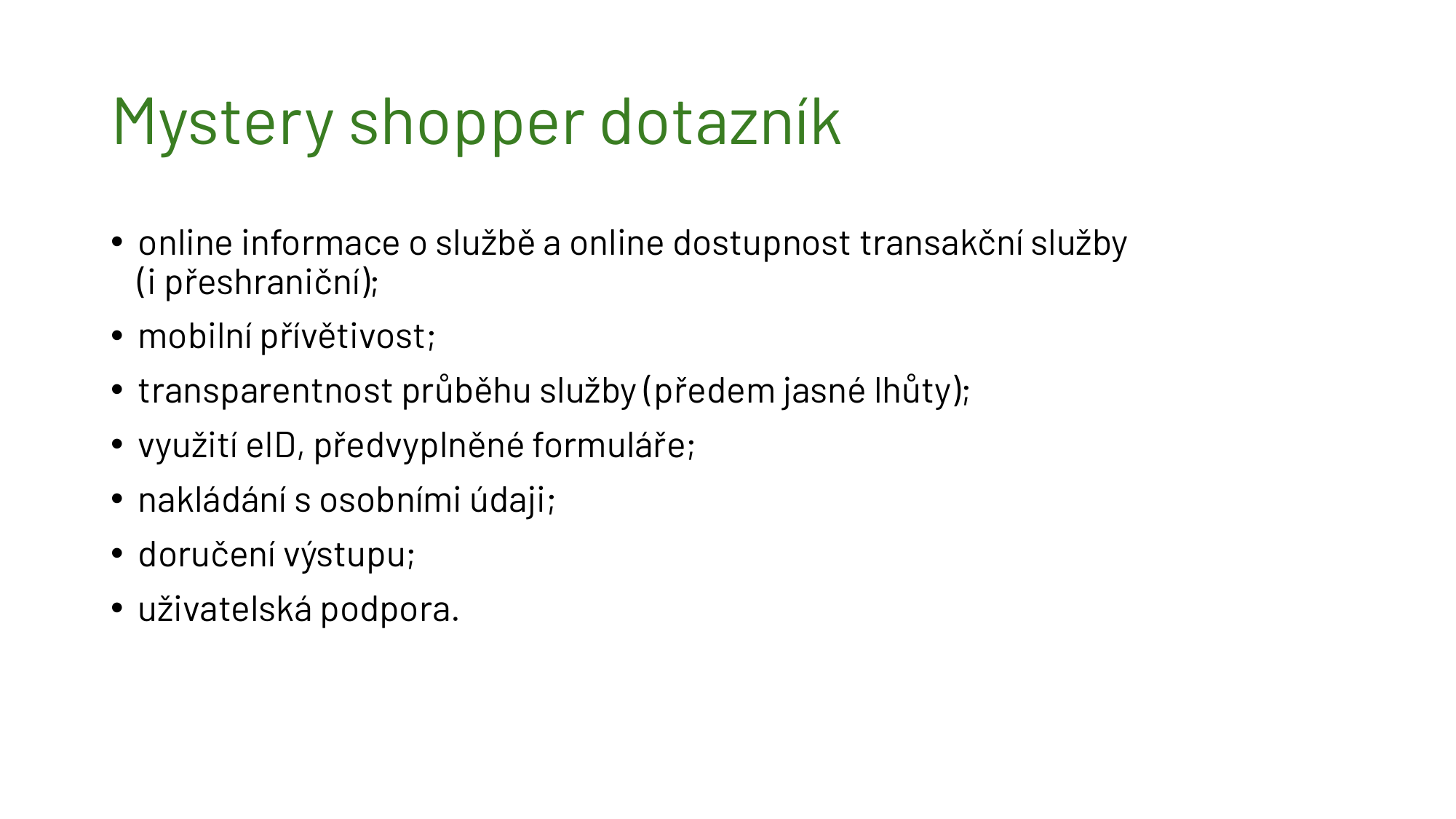

# Mystery shopper dotazník
online informace o službě a online dostupnost transakční služby
(i přeshraniční);
mobilní přívětivost;
transparentnost průběhu služby (předem jasné lhůty);
využití eID, předvyplněné formuláře;
nakládání s osobními údaji;
doručení výstupu;
uživatelská podpora.